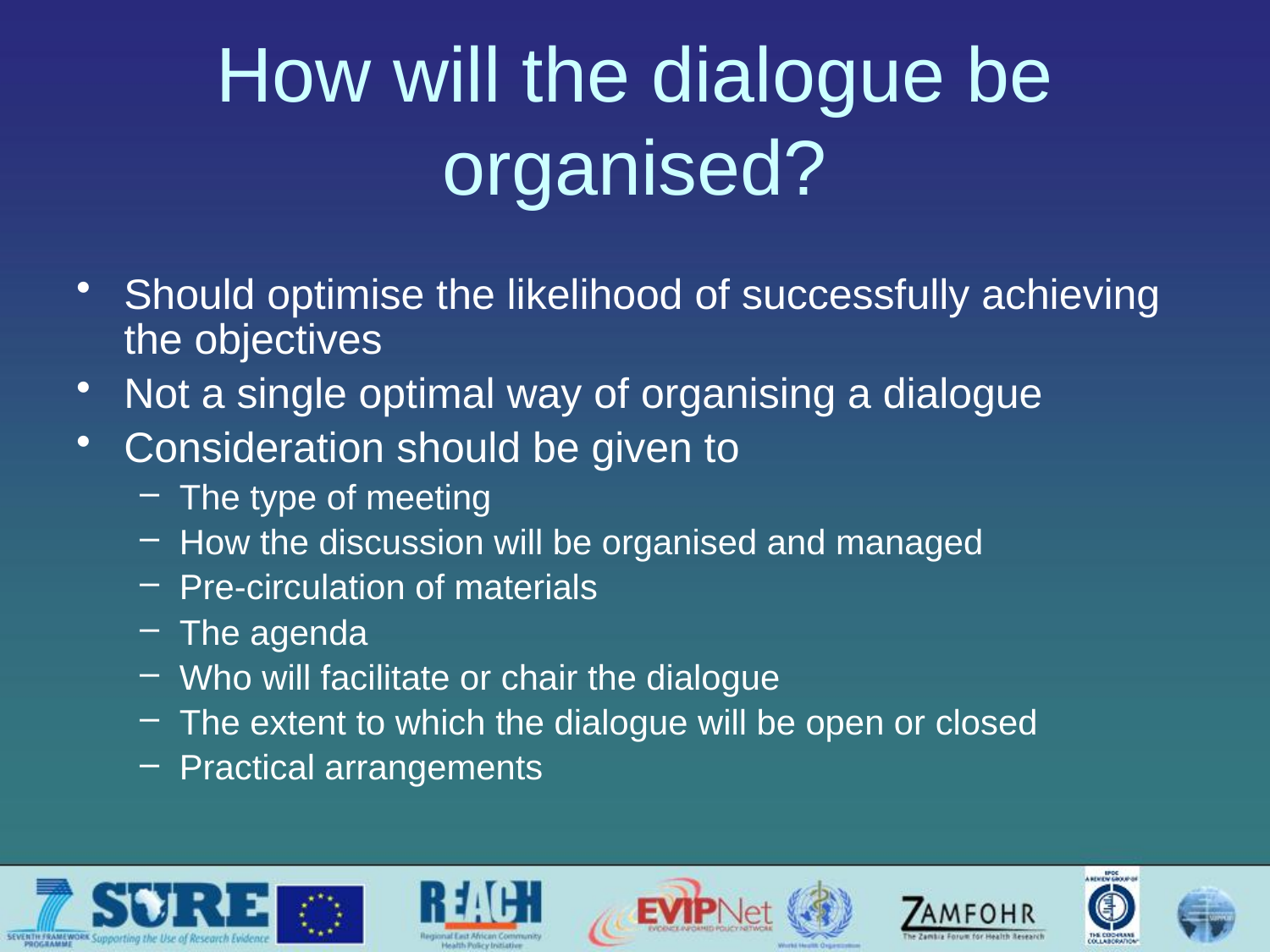

# How will the dialogue be organised?
Should optimise the likelihood of successfully achieving the objectives
Not a single optimal way of organising a dialogue
Consideration should be given to
The type of meeting
How the discussion will be organised and managed
Pre-circulation of materials
The agenda
Who will facilitate or chair the dialogue
The extent to which the dialogue will be open or closed
Practical arrangements